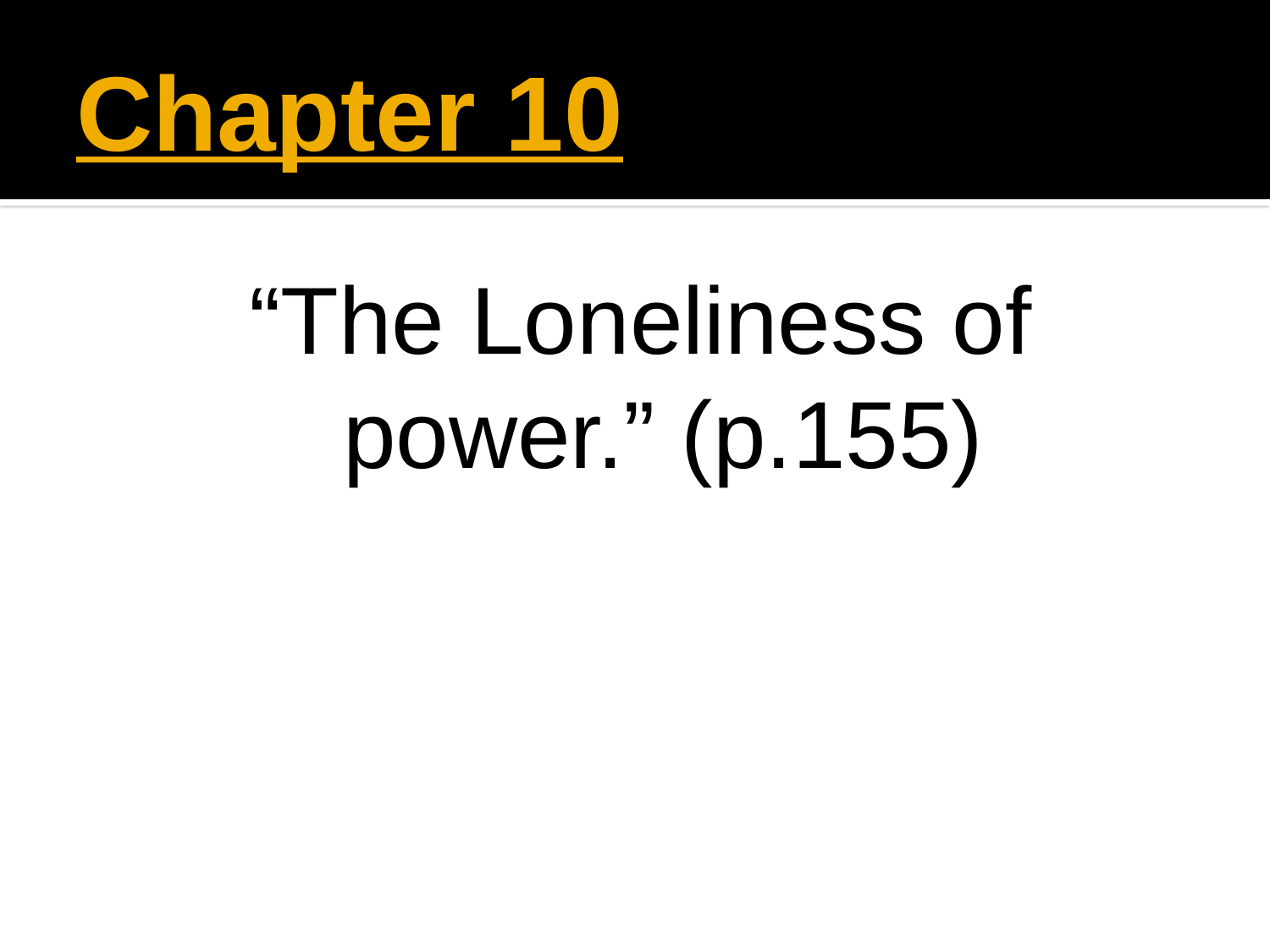

# Chapter 10
“The Loneliness of power.” (p.155)